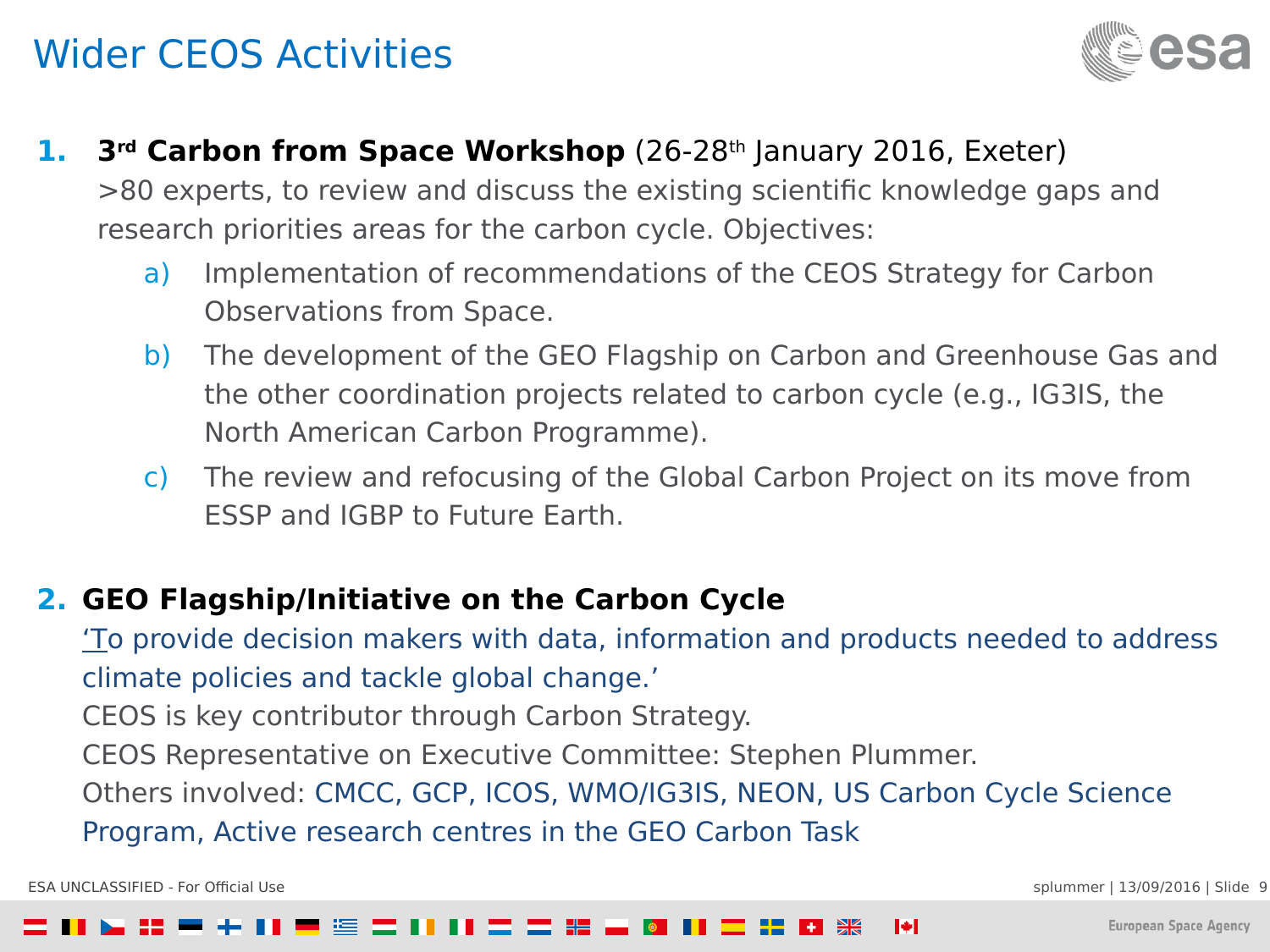

# Wider CEOS Activities
3rd Carbon from Space Workshop (26-28th January 2016, Exeter)
>80 experts, to review and discuss the existing scientific knowledge gaps and research priorities areas for the carbon cycle. Objectives:
Implementation of recommendations of the CEOS Strategy for Carbon Observations from Space.
The development of the GEO Flagship on Carbon and Greenhouse Gas and the other coordination projects related to carbon cycle (e.g., IG3IS, the North American Carbon Programme).
The review and refocusing of the Global Carbon Project on its move from ESSP and IGBP to Future Earth.
GEO Flagship/Initiative on the Carbon Cycle
‘To provide decision makers with data, information and products needed to address climate policies and tackle global change.’
CEOS is key contributor through Carbon Strategy.
CEOS Representative on Executive Committee: Stephen Plummer.
Others involved: CMCC, GCP, ICOS, WMO/IG3IS, NEON, US Carbon Cycle Science Program, Active research centres in the GEO Carbon Task